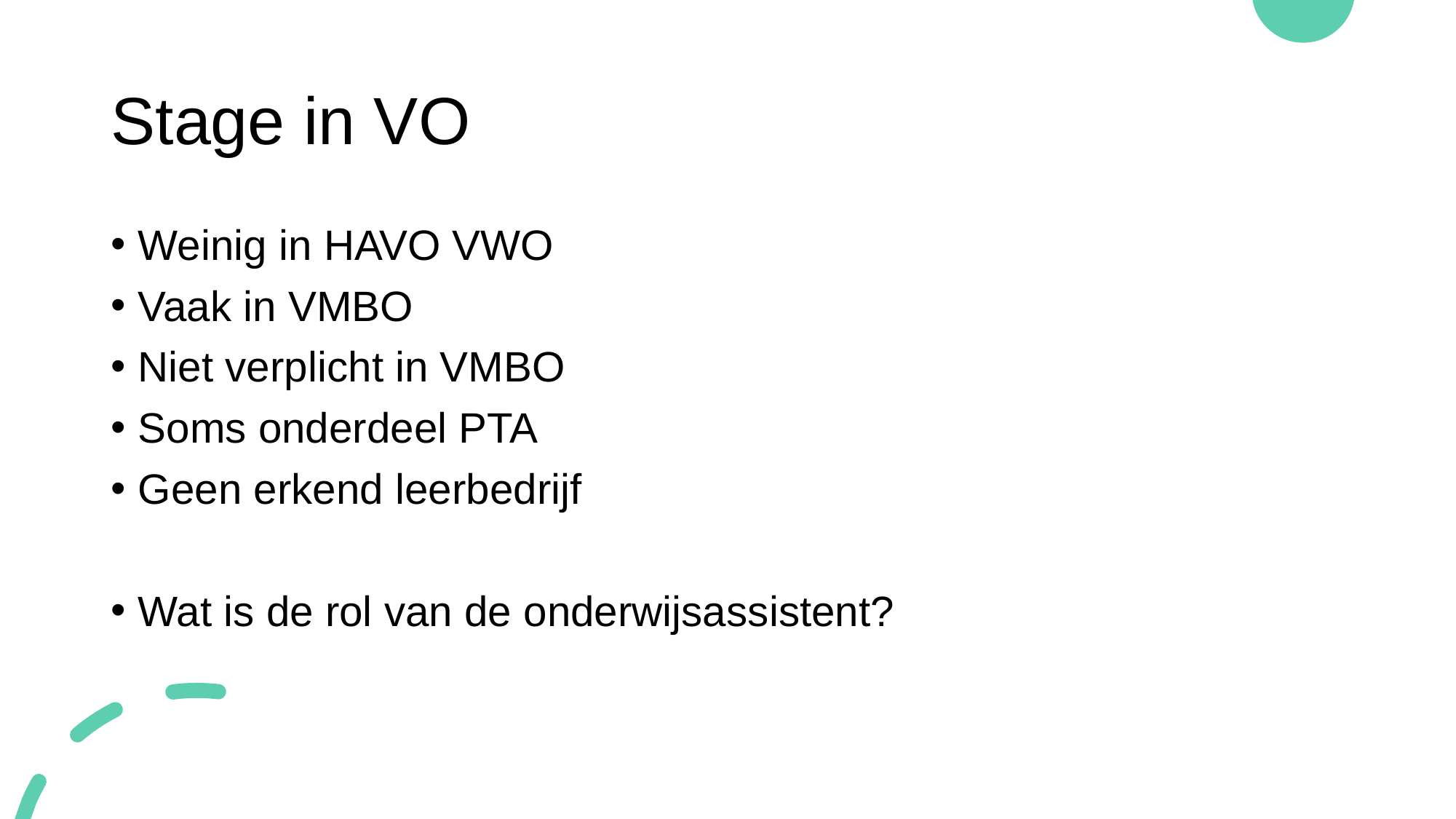

# Stage in VO
Weinig in HAVO VWO
Vaak in VMBO
Niet verplicht in VMBO
Soms onderdeel PTA
Geen erkend leerbedrijf

Wat is de rol van de onderwijsassistent?